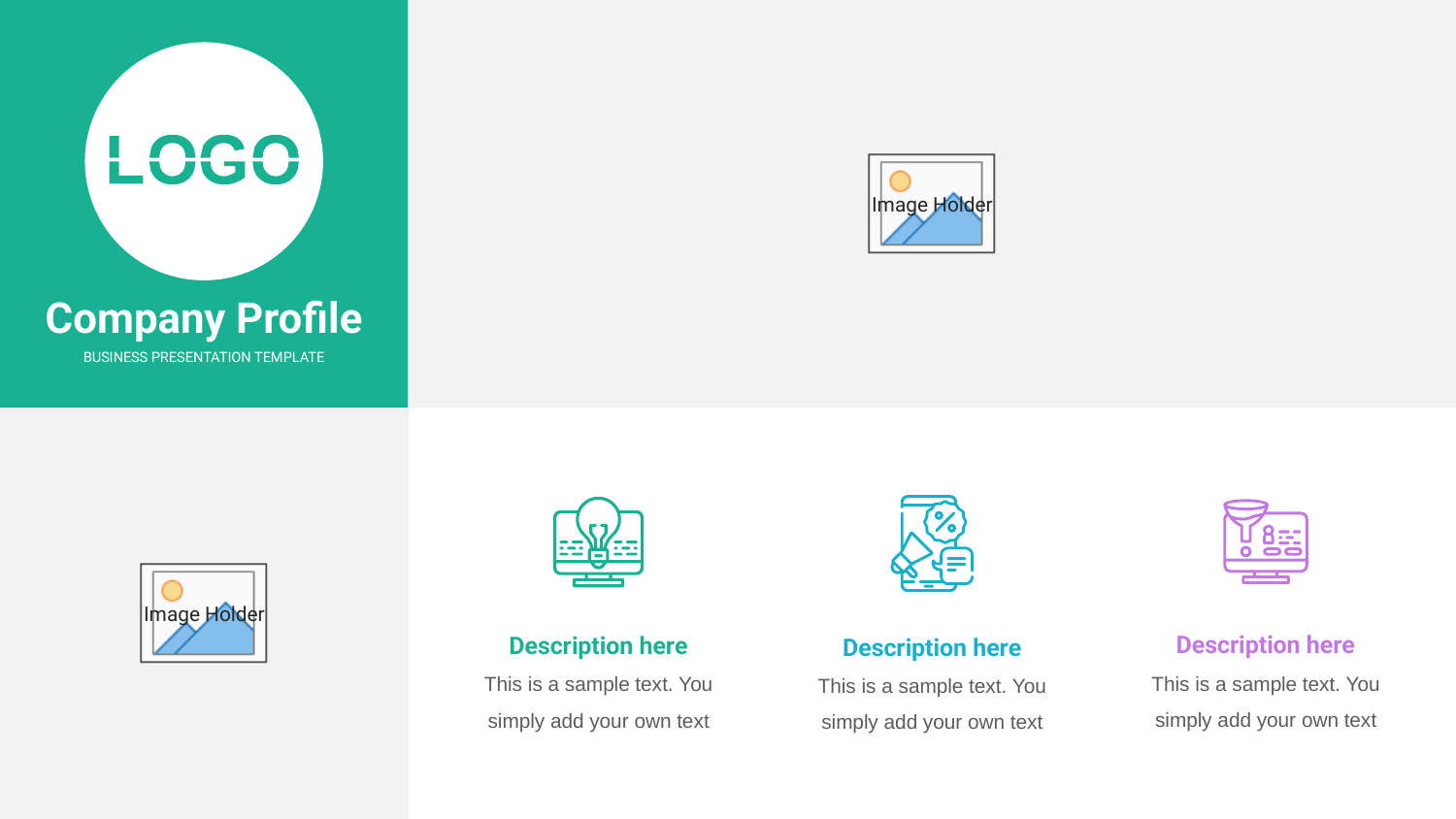

Company Profile
BUSINESS PRESENTATION TEMPLATE

Description here
This is a sample text. You simply add your own text
Description here
This is a sample text. You simply add your own text
Description here
This is a sample text. You simply add your own text